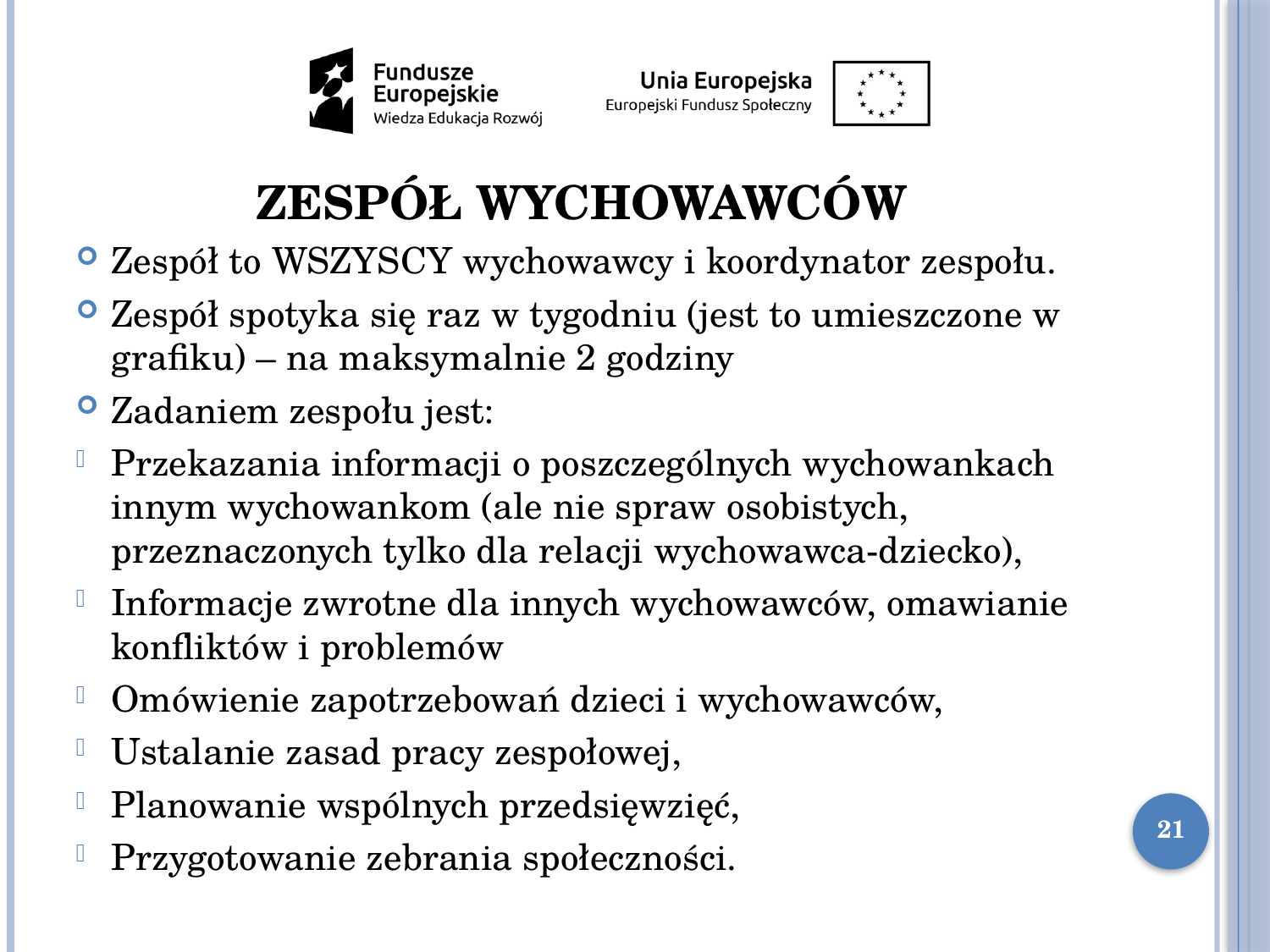

ZESPÓŁ WYCHOWAWCÓW
Zespół to WSZYSCY wychowawcy i koordynator zespołu.
Zespół spotyka się raz w tygodniu (jest to umieszczone w grafiku) – na maksymalnie 2 godziny
Zadaniem zespołu jest:
Przekazania informacji o poszczególnych wychowankach innym wychowankom (ale nie spraw osobistych, przeznaczonych tylko dla relacji wychowawca-dziecko),
Informacje zwrotne dla innych wychowawców, omawianie konfliktów i problemów
Omówienie zapotrzebowań dzieci i wychowawców,
Ustalanie zasad pracy zespołowej,
Planowanie wspólnych przedsięwzięć,
Przygotowanie zebrania społeczności.

21